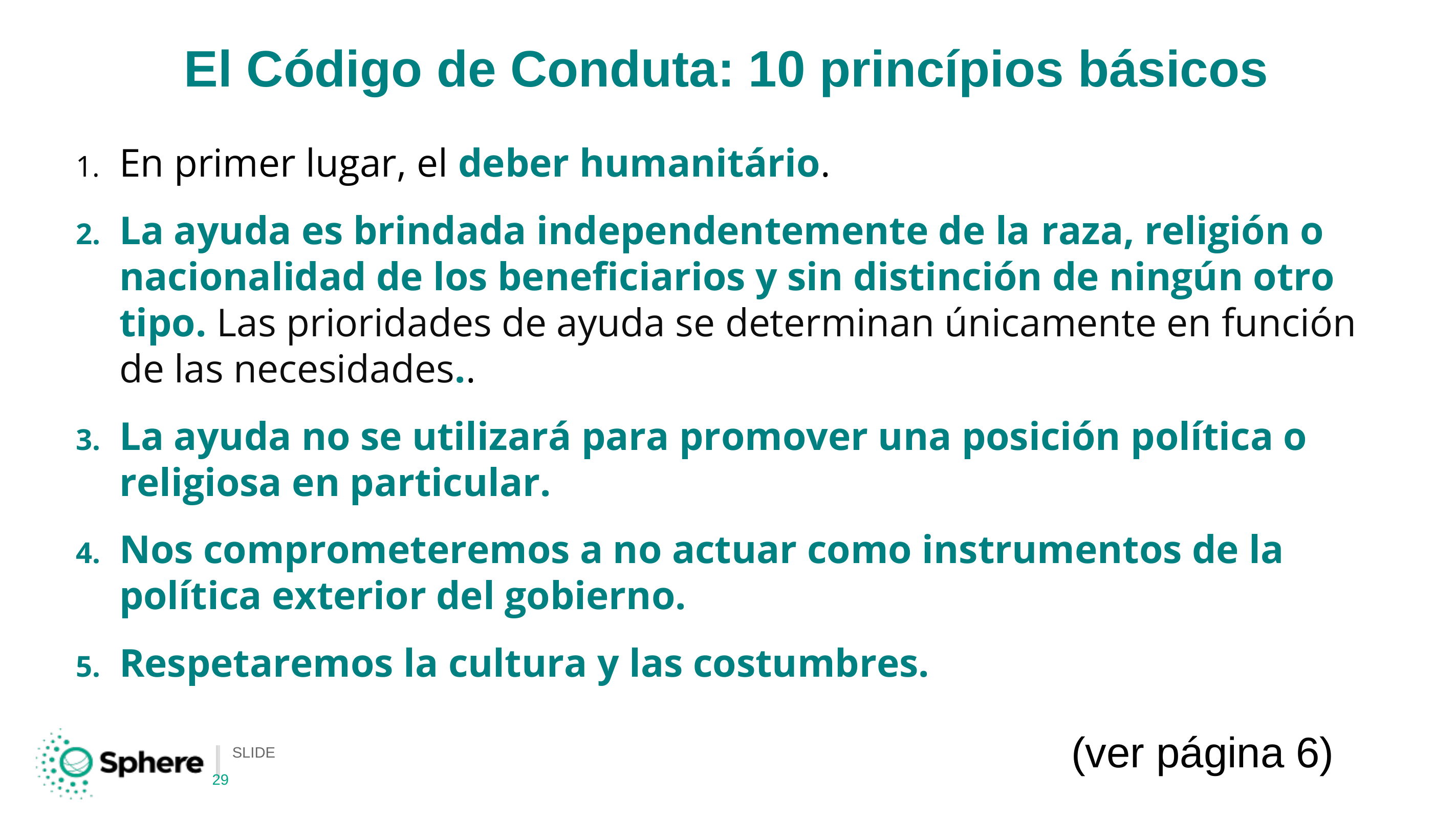

# El Código de Conduta: 10 princípios básicos
En primer lugar, el deber humanitário.
La ayuda es brindada independentemente de la raza, religión o nacionalidad de los beneficiarios y sin distinción de ningún otro tipo. Las prioridades de ayuda se determinan únicamente en función de las necesidades..
La ayuda no se utilizará para promover una posición política o religiosa en particular.
Nos comprometeremos a no actuar como instrumentos de la política exterior del gobierno.
Respetaremos la cultura y las costumbres.

(ver página 6)
29